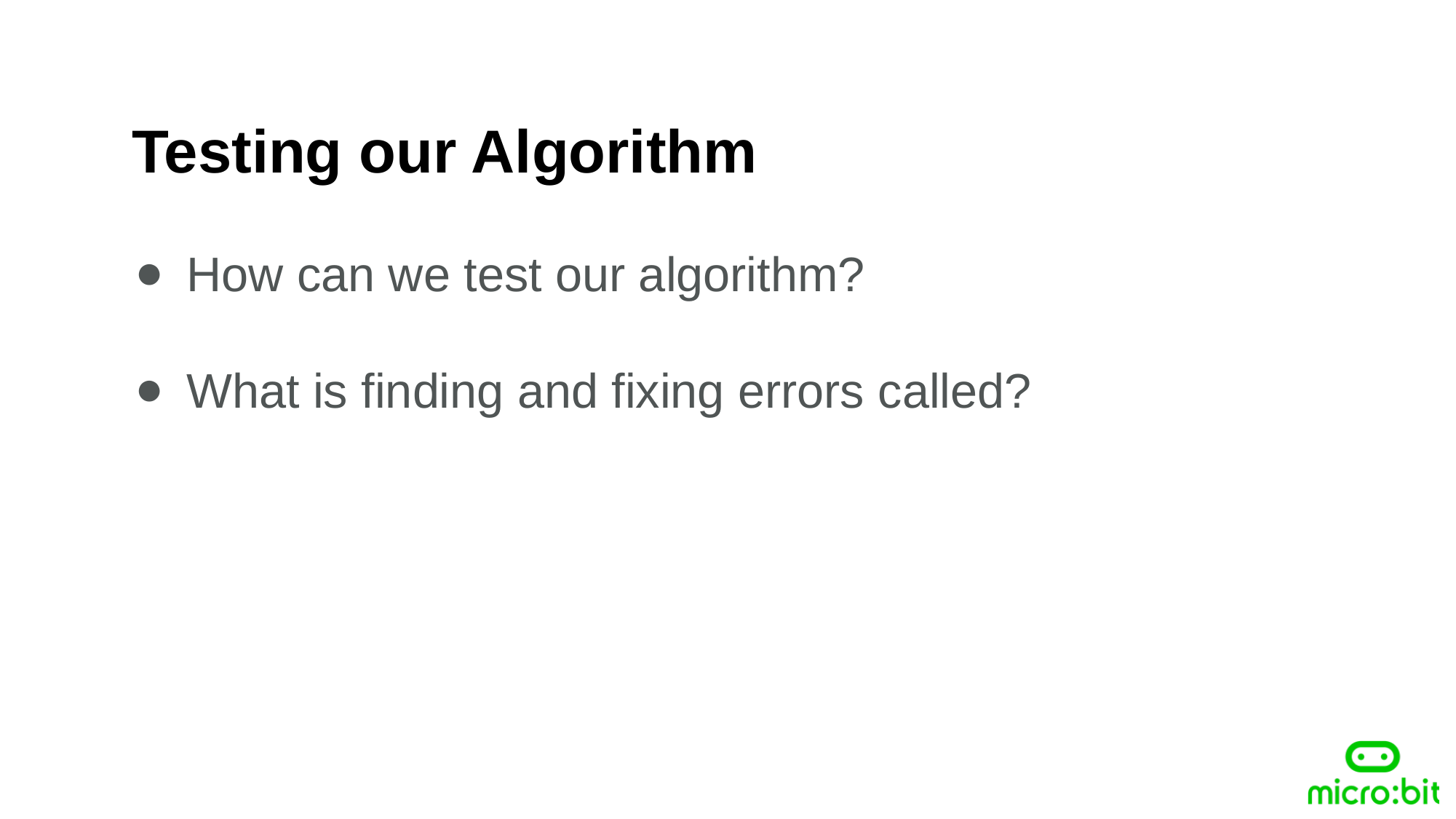

Testing our Algorithm

How can we test our algorithm?

What is finding and fixing errors called?